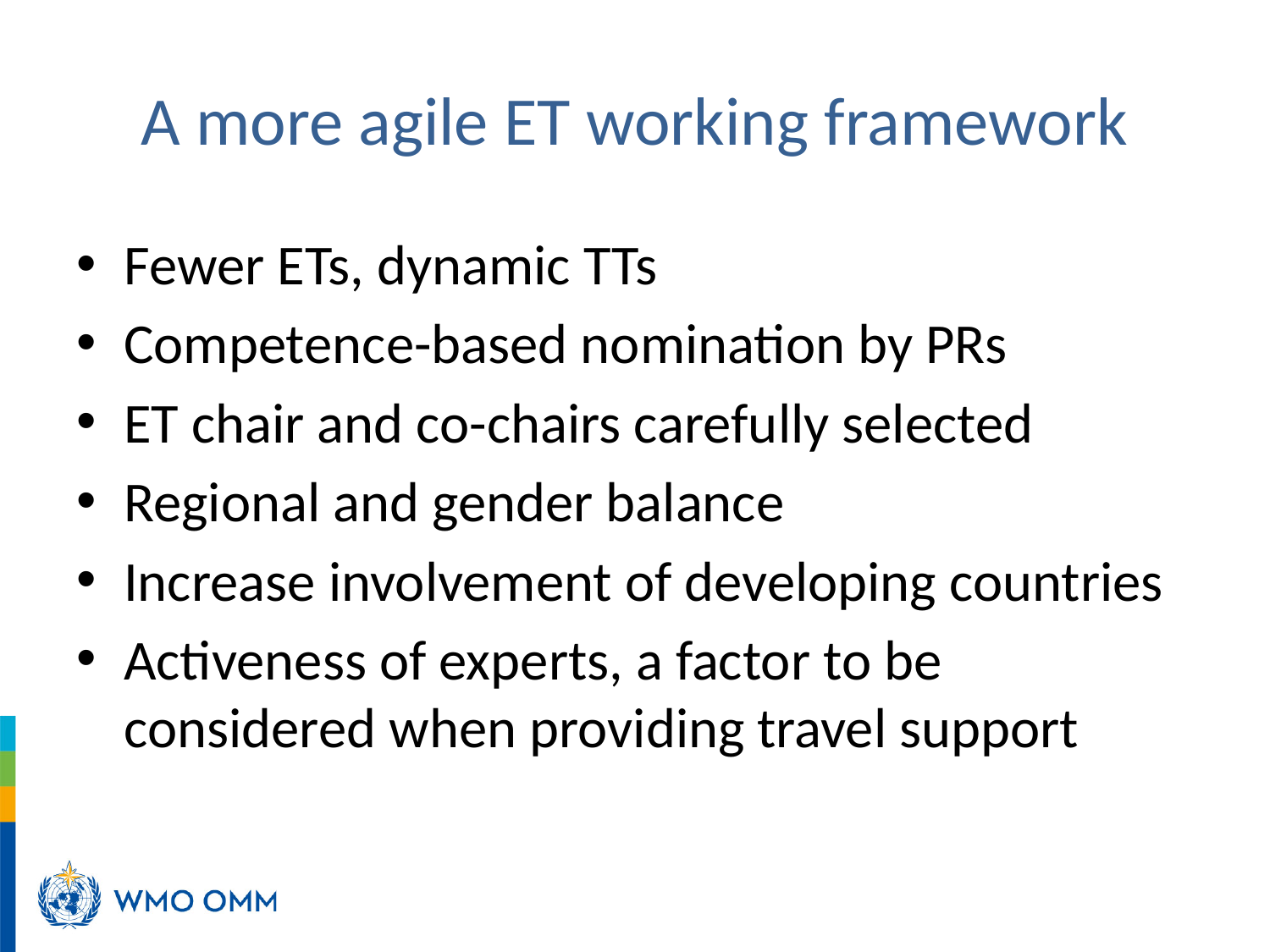

# A more agile ET working framework
Fewer ETs, dynamic TTs
Competence-based nomination by PRs
ET chair and co-chairs carefully selected
Regional and gender balance
Increase involvement of developing countries
Activeness of experts, a factor to be considered when providing travel support